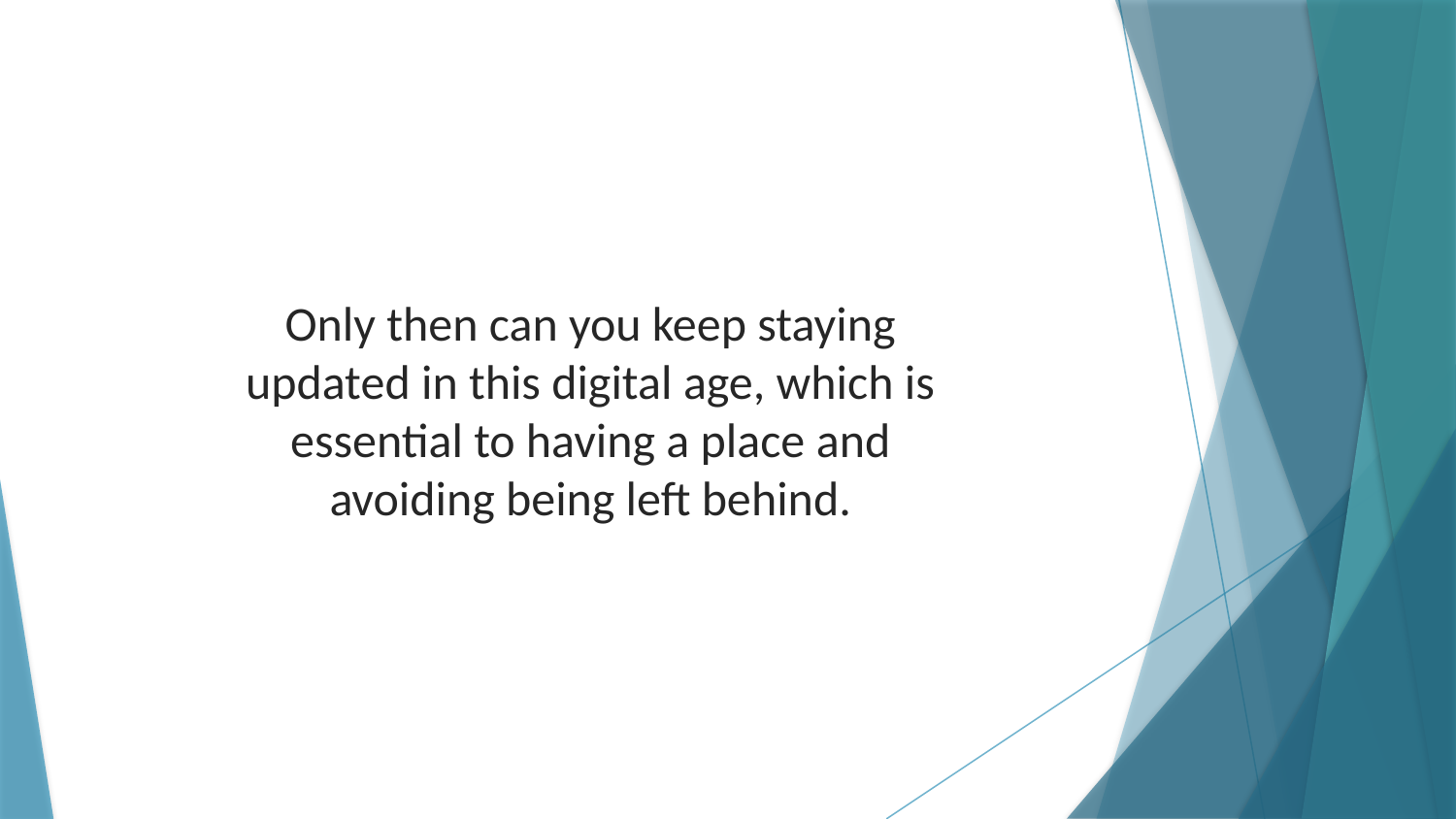

Only then can you keep staying updated in this digital age, which is essential to having a place and avoiding being left behind.